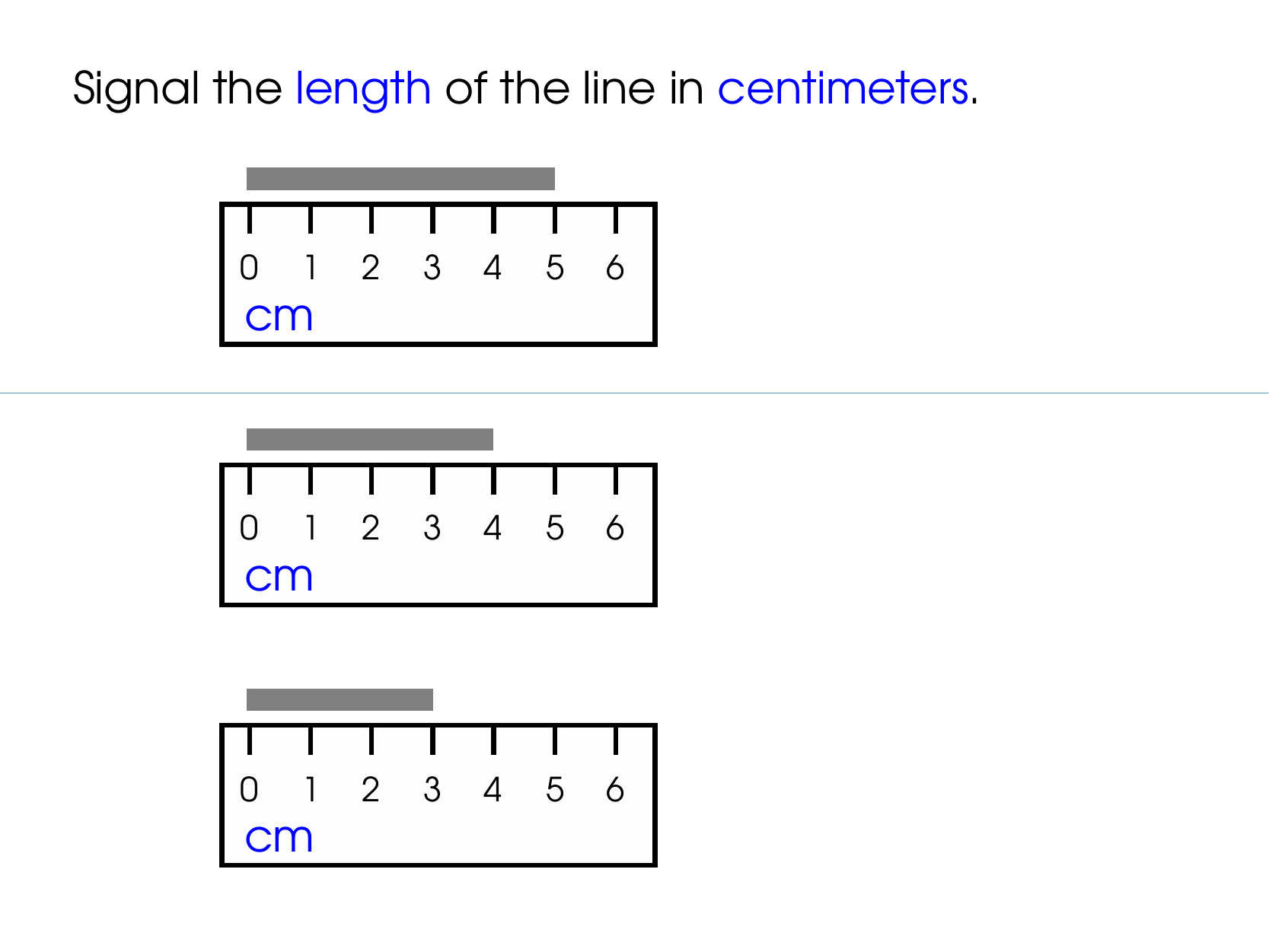

Signal the length of the line in centimeters.

0
1
2
3
4
5
6
cm

0
1
2
3
4
5
6
cm

0
1
2
3
4
5
6
cm